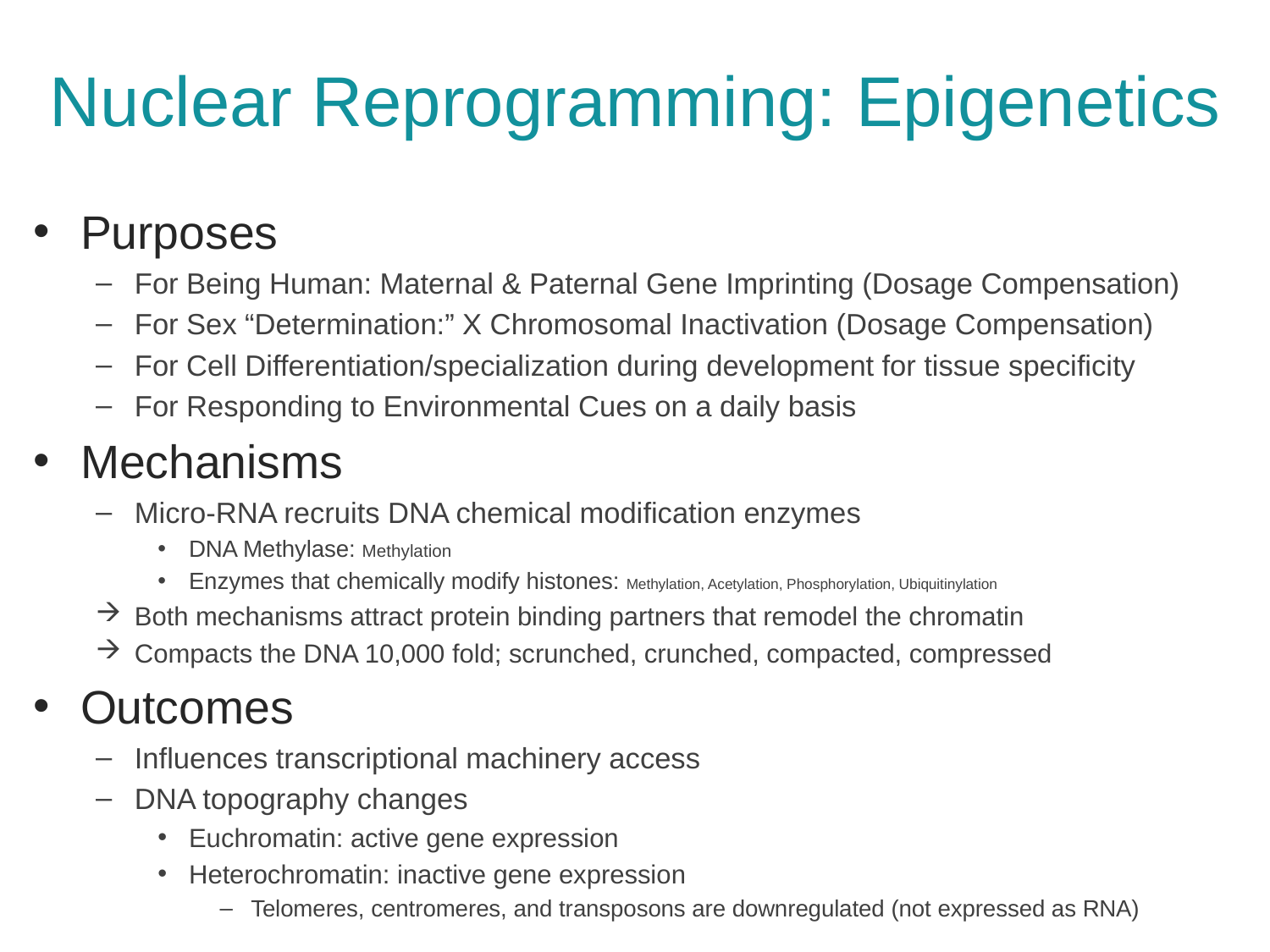

# Nuclear Reprogramming: Epigenetics
Purposes
For Being Human: Maternal & Paternal Gene Imprinting (Dosage Compensation)
For Sex “Determination:” X Chromosomal Inactivation (Dosage Compensation)
For Cell Differentiation/specialization during development for tissue specificity
For Responding to Environmental Cues on a daily basis
Mechanisms
Micro-RNA recruits DNA chemical modification enzymes
DNA Methylase: Methylation
Enzymes that chemically modify histones: Methylation, Acetylation, Phosphorylation, Ubiquitinylation
Both mechanisms attract protein binding partners that remodel the chromatin
Compacts the DNA 10,000 fold; scrunched, crunched, compacted, compressed
Outcomes
Influences transcriptional machinery access
DNA topography changes
Euchromatin: active gene expression
Heterochromatin: inactive gene expression
Telomeres, centromeres, and transposons are downregulated (not expressed as RNA)